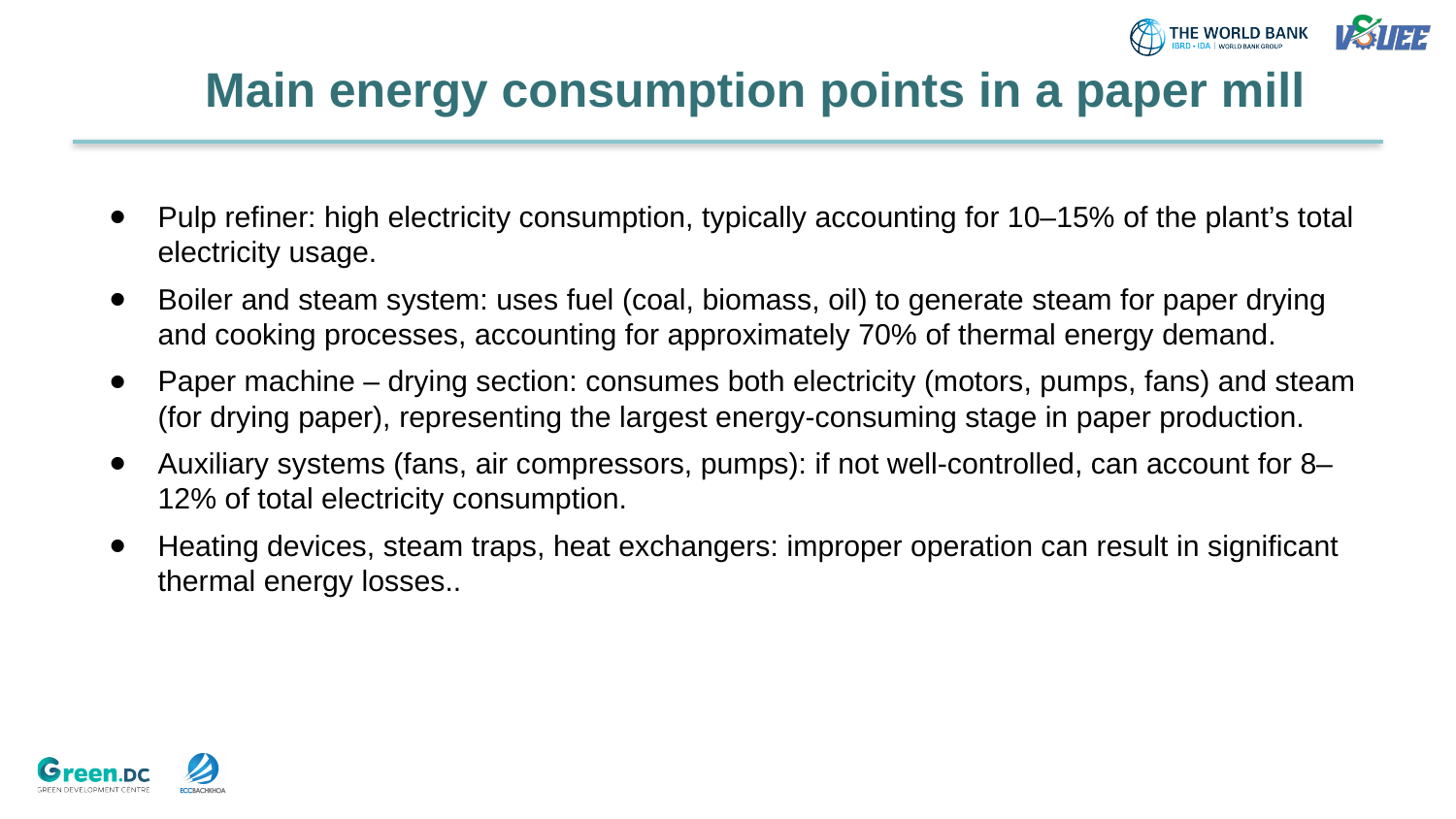

# Main energy consumption points in a paper mill
Pulp refiner: high electricity consumption, typically accounting for 10–15% of the plant’s total electricity usage.
Boiler and steam system: uses fuel (coal, biomass, oil) to generate steam for paper drying and cooking processes, accounting for approximately 70% of thermal energy demand.
Paper machine – drying section: consumes both electricity (motors, pumps, fans) and steam (for drying paper), representing the largest energy-consuming stage in paper production.
Auxiliary systems (fans, air compressors, pumps): if not well-controlled, can account for 8–12% of total electricity consumption.
Heating devices, steam traps, heat exchangers: improper operation can result in significant thermal energy losses..